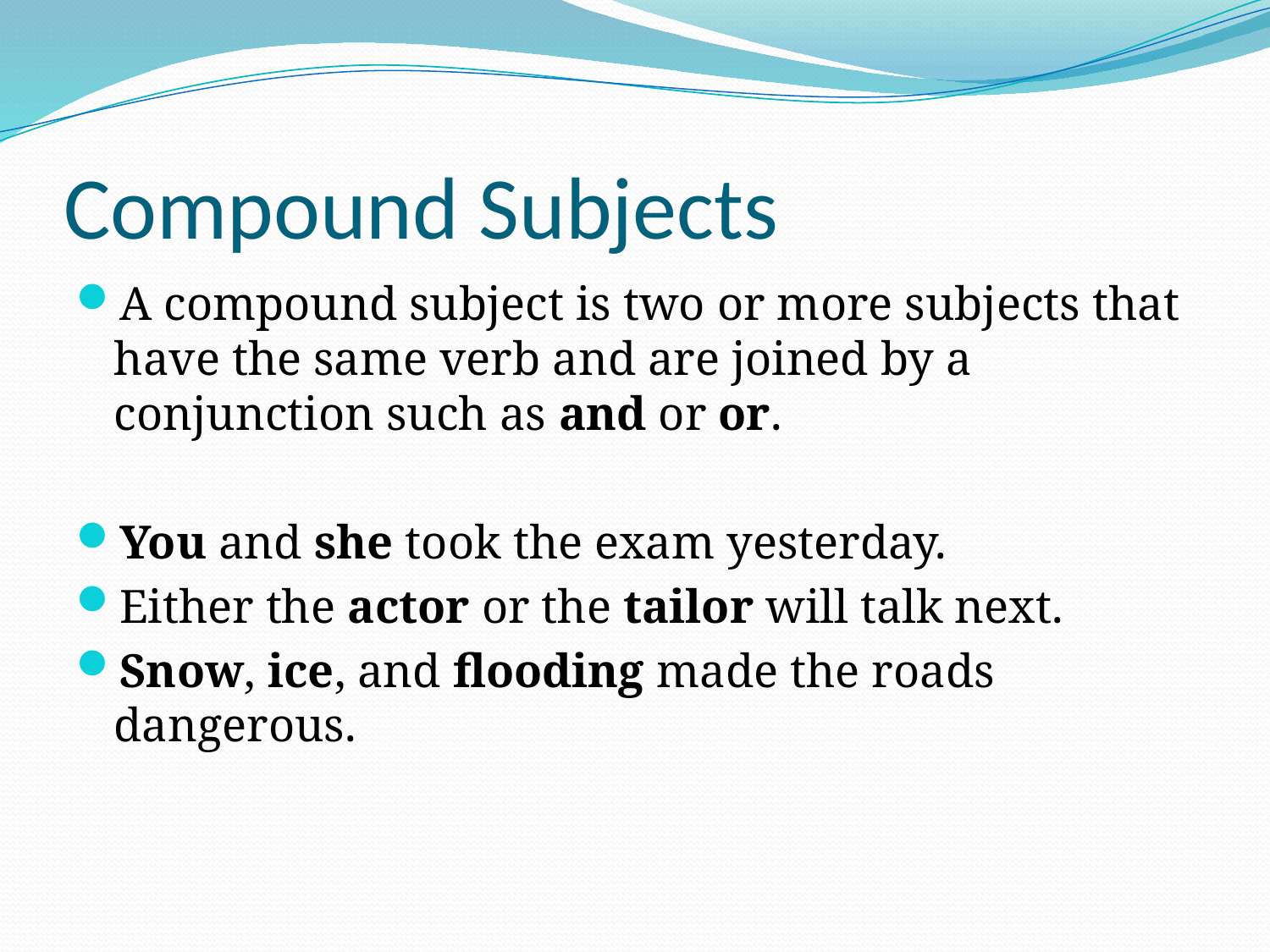

# Compound Subjects
A compound subject is two or more subjects that have the same verb and are joined by a conjunction such as and or or.

You and she took the exam yesterday.
Either the actor or the tailor will talk next.
Snow, ice, and flooding made the roads dangerous.